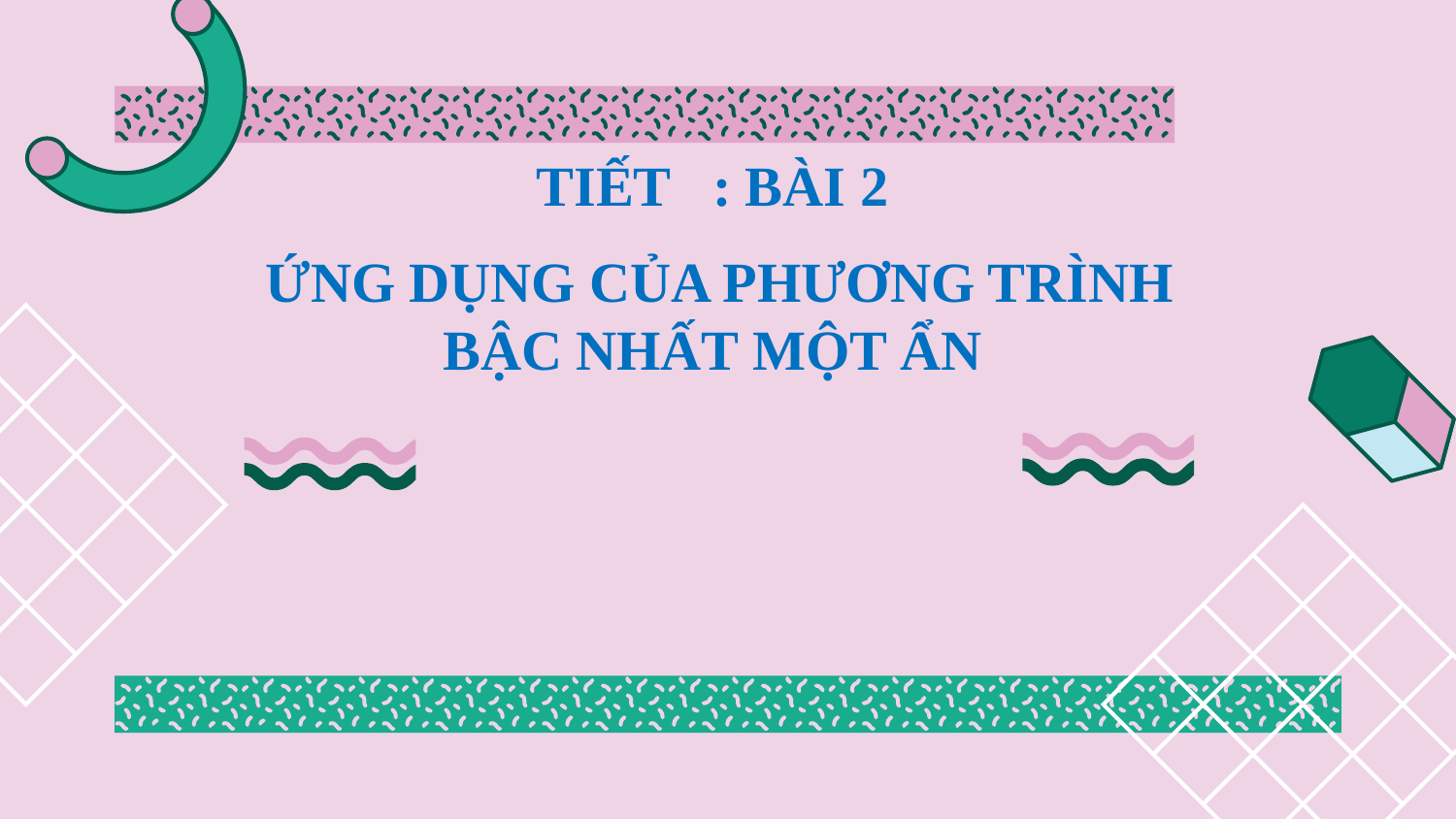

TIẾT   : BÀI 2
 ỨNG DỤNG CỦA PHƯƠNG TRÌNH BẬC NHẤT MỘT ẨN